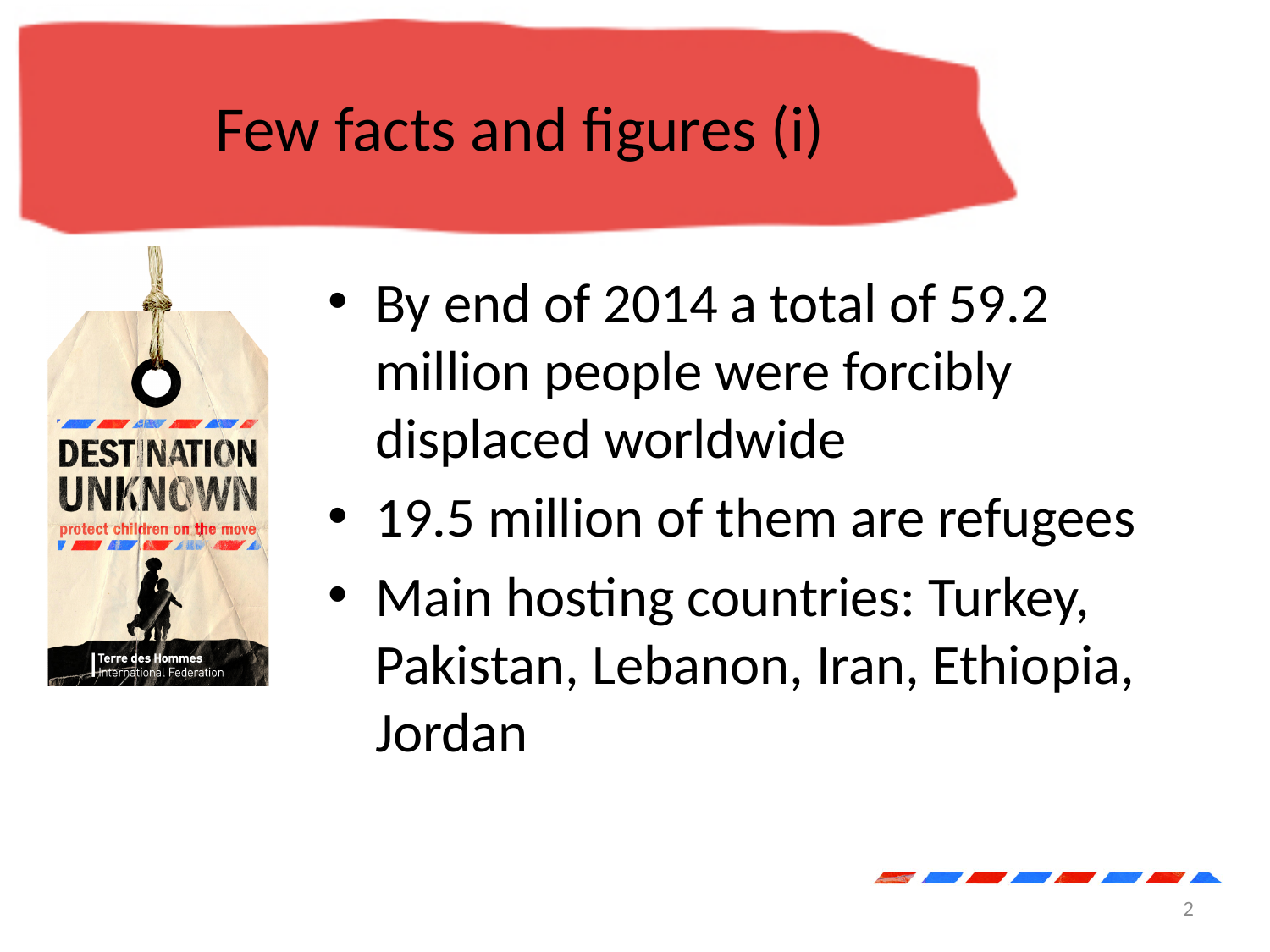

# Few facts and figures (i)

By end of 2014 a total of 59.2 million people were forcibly displaced worldwide
19.5 million of them are refugees
Main hosting countries: Turkey, Pakistan, Lebanon, Iran, Ethiopia, Jordan

2